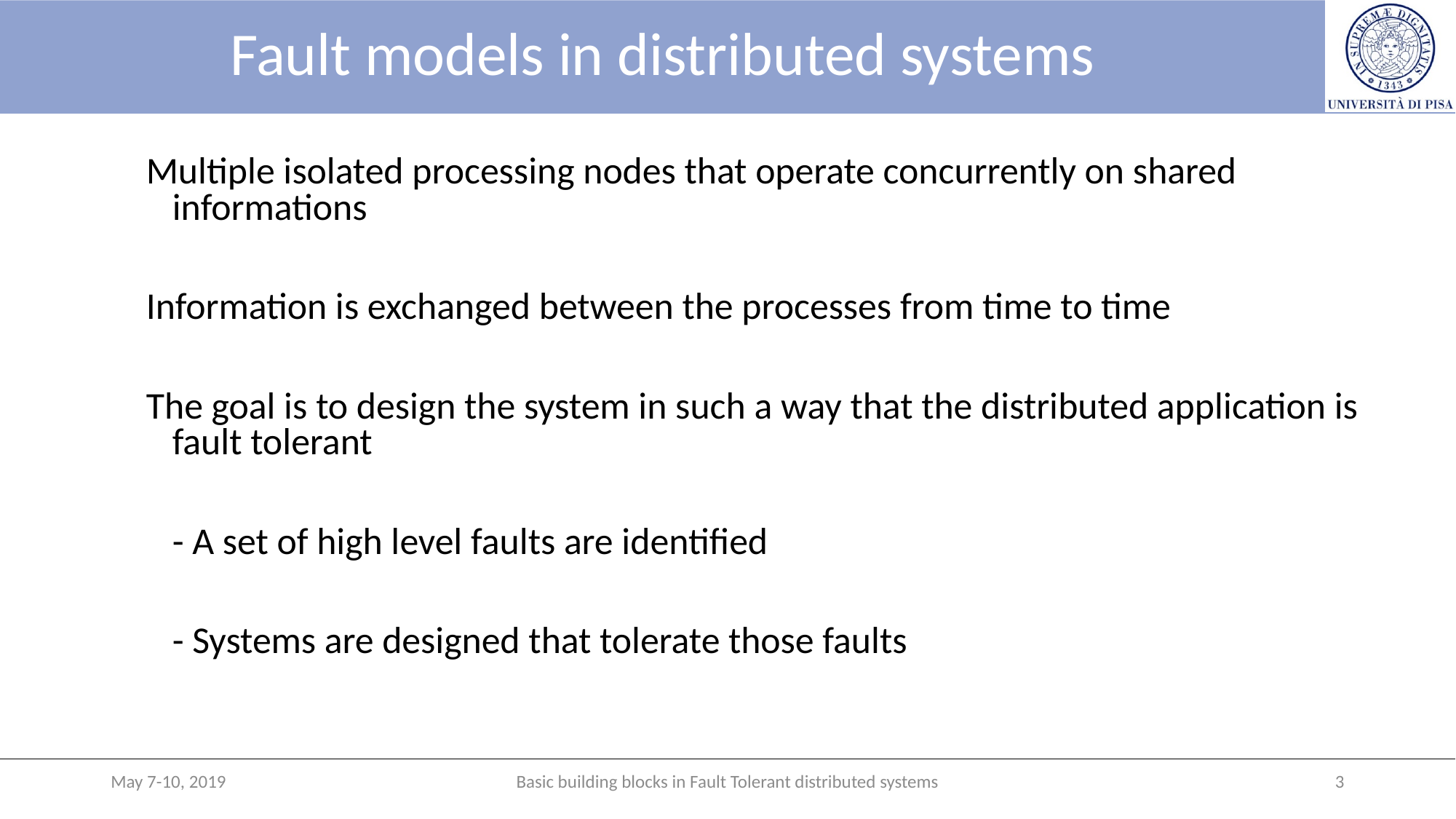

# Fault models in distributed systems
Multiple isolated processing nodes that operate concurrently on shared informations

Information is exchanged between the processes from time to time

The goal is to design the system in such a way that the distributed application is fault tolerant

	- A set of high level faults are identified

	- Systems are designed that tolerate those faults

May 7-10, 2019
Basic building blocks in Fault Tolerant distributed systems
3